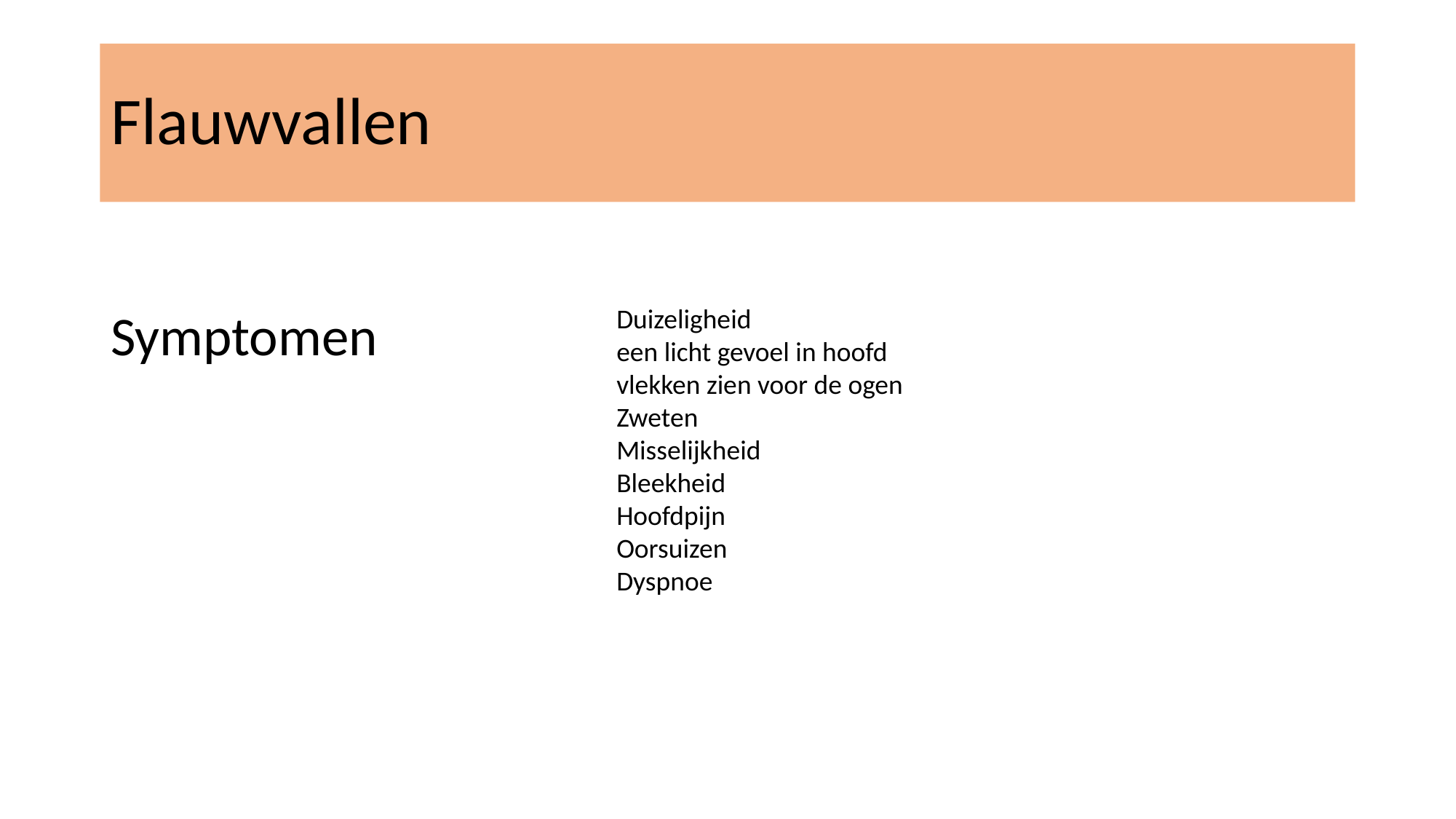

# Flauwvallen
Symptomen
Duizeligheid
een licht gevoel in hoofd
vlekken zien voor de ogen
Zweten
Misselijkheid
Bleekheid
Hoofdpijn
Oorsuizen
Dyspnoe